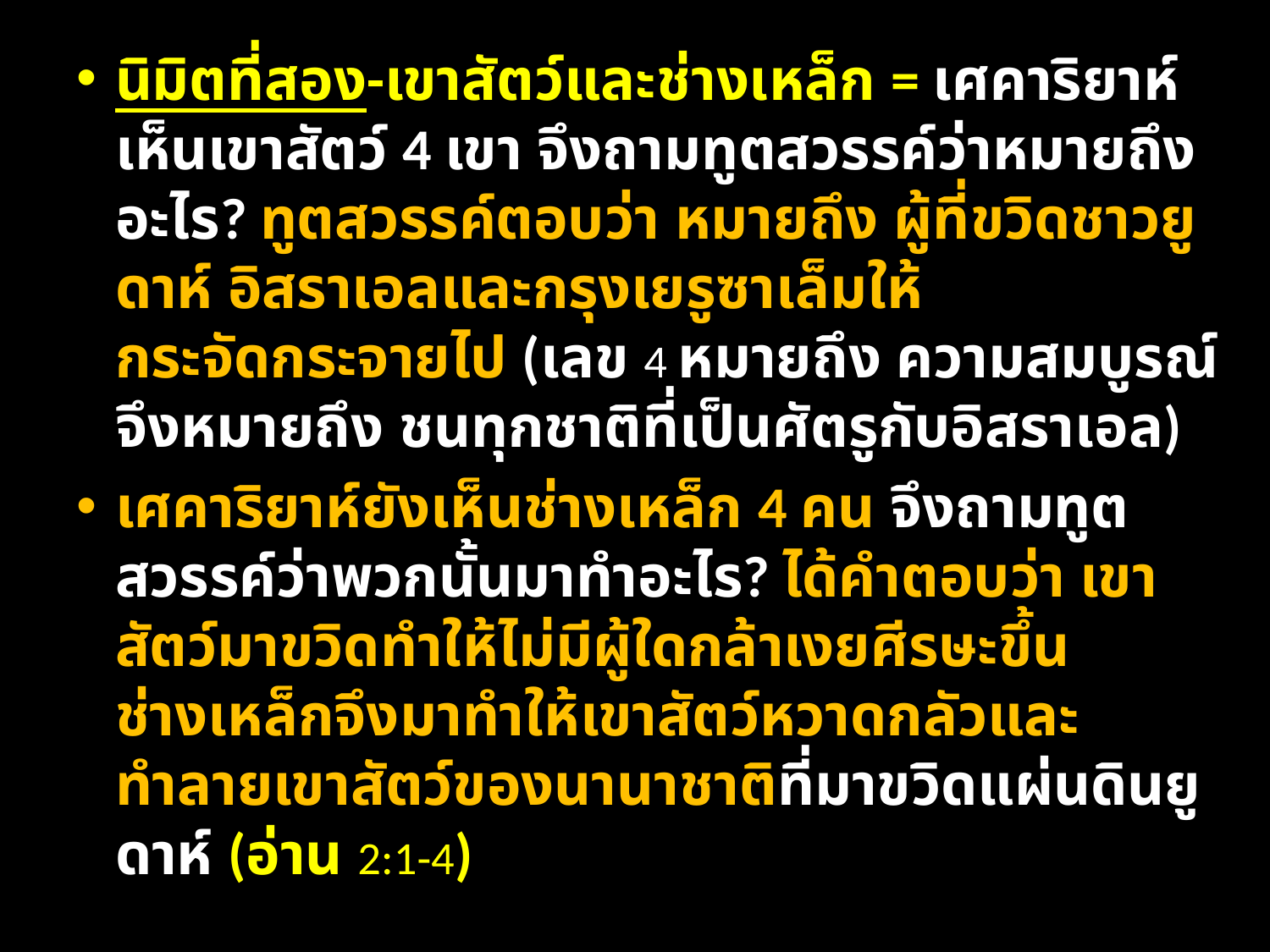

นิมิตที่สอง-เขาสัตว์และช่างเหล็ก = เศคาริยาห์เห็นเขาสัตว์ 4 เขา จึงถามทูตสวรรค์ว่าหมายถึงอะไร? ทูตสวรรค์ตอบว่า หมายถึง ผู้ที่ขวิดชาวยูดาห์ อิสราเอลและกรุงเยรูซาเล็มให้กระจัดกระจายไป (เลข 4 หมายถึง ความสมบูรณ์ จึงหมายถึง ชนทุกชาติที่เป็นศัตรูกับอิสราเอล)
เศคาริยาห์ยังเห็นช่างเหล็ก 4 คน จึงถามทูตสวรรค์ว่าพวกนั้นมาทำอะไร? ได้คำตอบว่า เขาสัตว์มาขวิดทำให้ไม่มีผู้ใดกล้าเงยศีรษะขึ้น ช่างเหล็กจึงมาทำให้เขาสัตว์หวาดกลัวและทำลายเขาสัตว์ของนานาชาติที่มาขวิดแผ่นดินยูดาห์ (อ่าน 2:1-4)